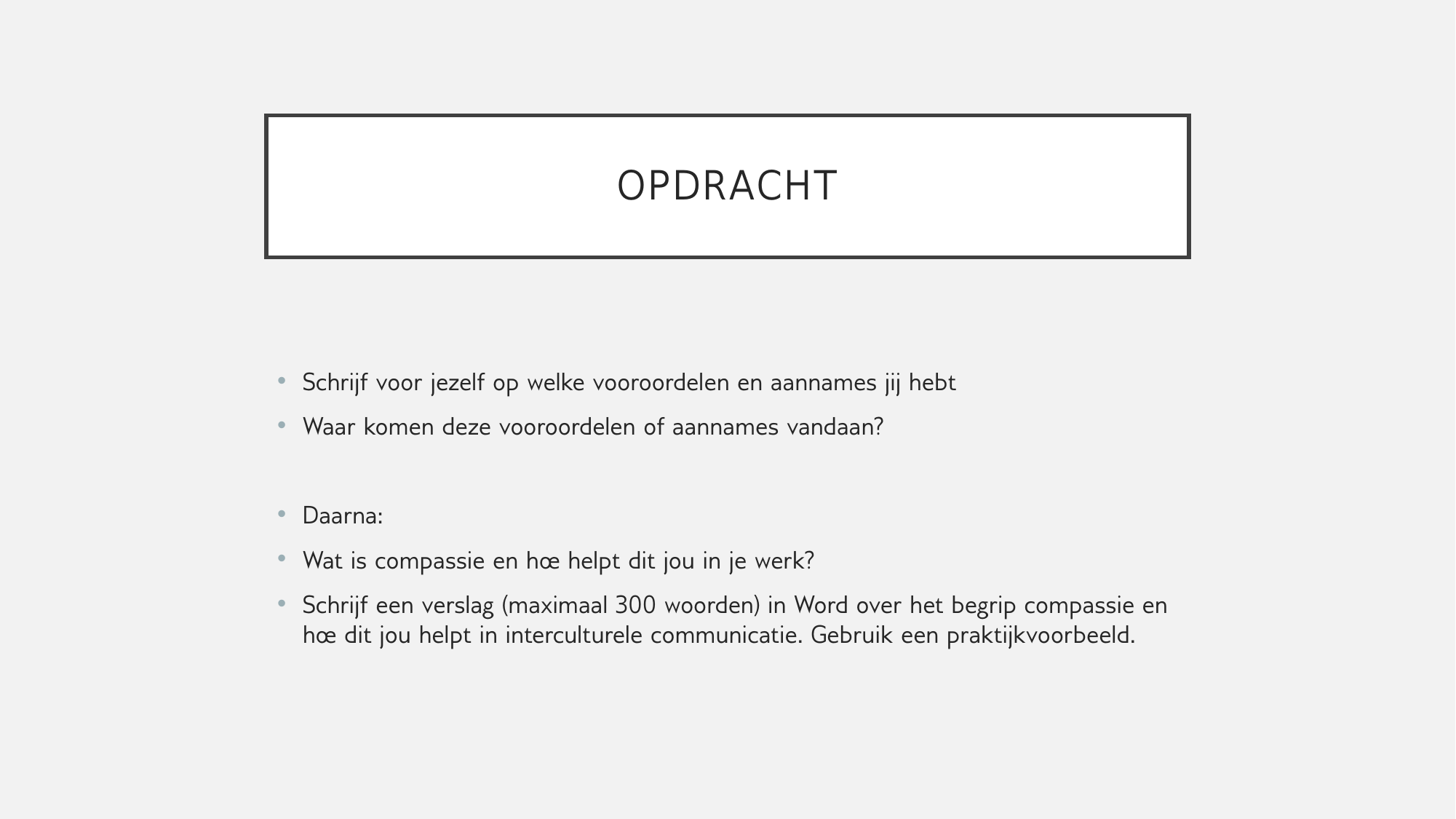

# Opdracht

Schrijf voor jezelf op welke vooroordelen en aannames jij hebt
Waar komen deze vooroordelen of aannames vandaan?

Daarna:
Wat is compassie en hoe helpt dit jou in je werk?
Schrijf een verslag (maximaal 300 woorden) in Word over het begrip compassie en hoe dit jou helpt in interculturele communicatie. Gebruik een praktijkvoorbeeld.